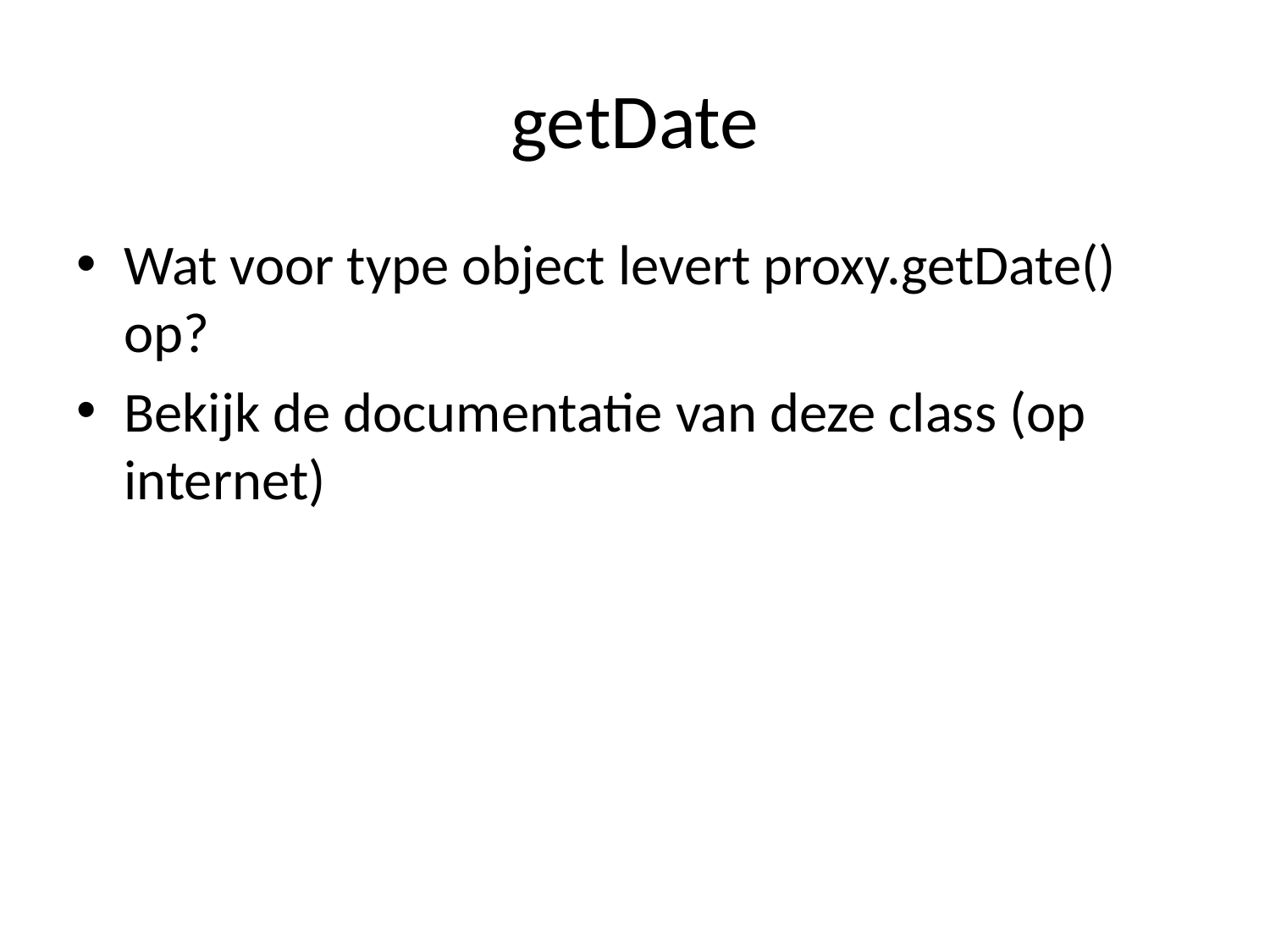

# getDate
Wat voor type object levert proxy.getDate() op?
Bekijk de documentatie van deze class (op internet)